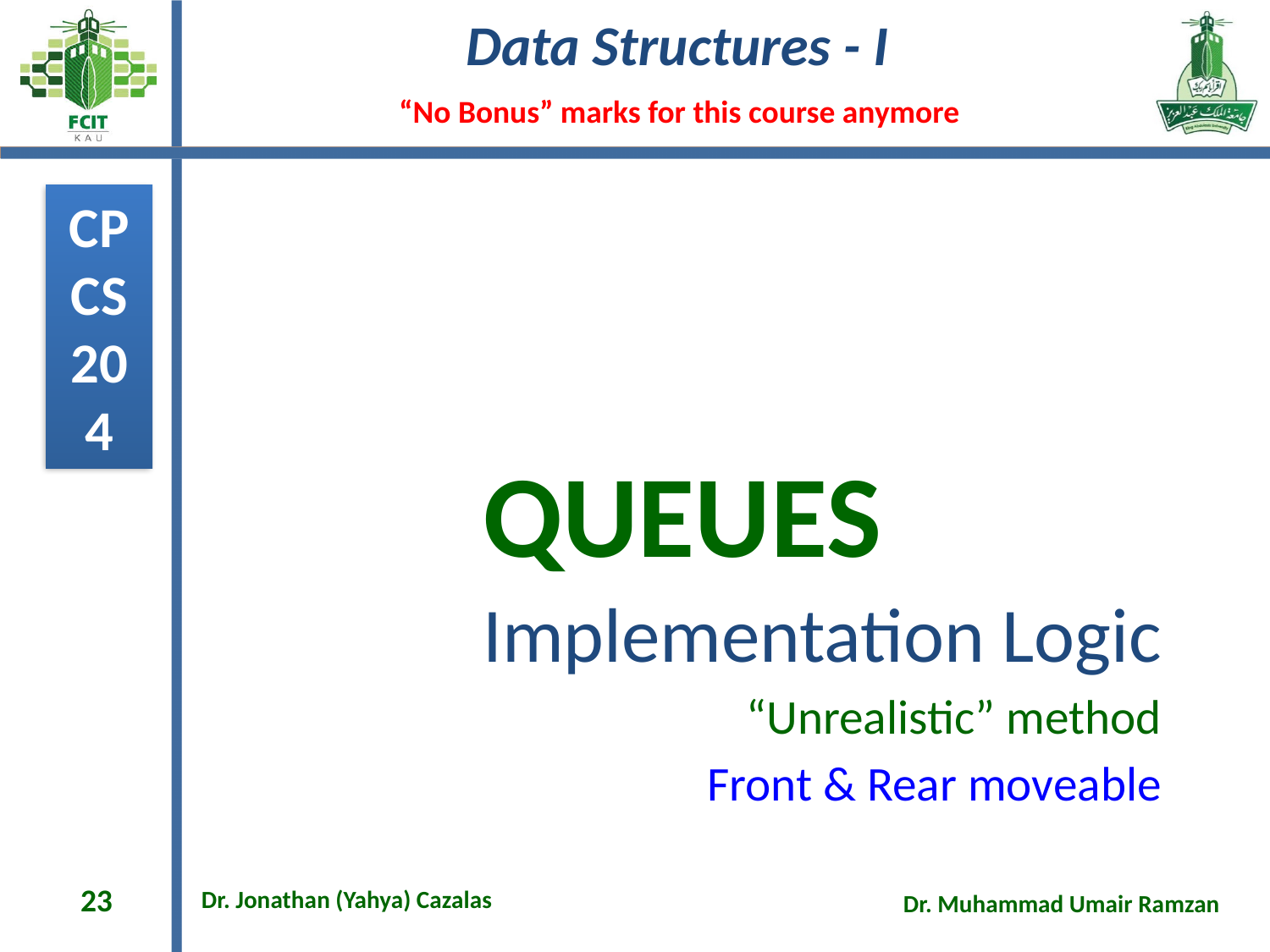

# QUEUES
Implementation Logic
“Unrealistic” method
Front & Rear moveable
23